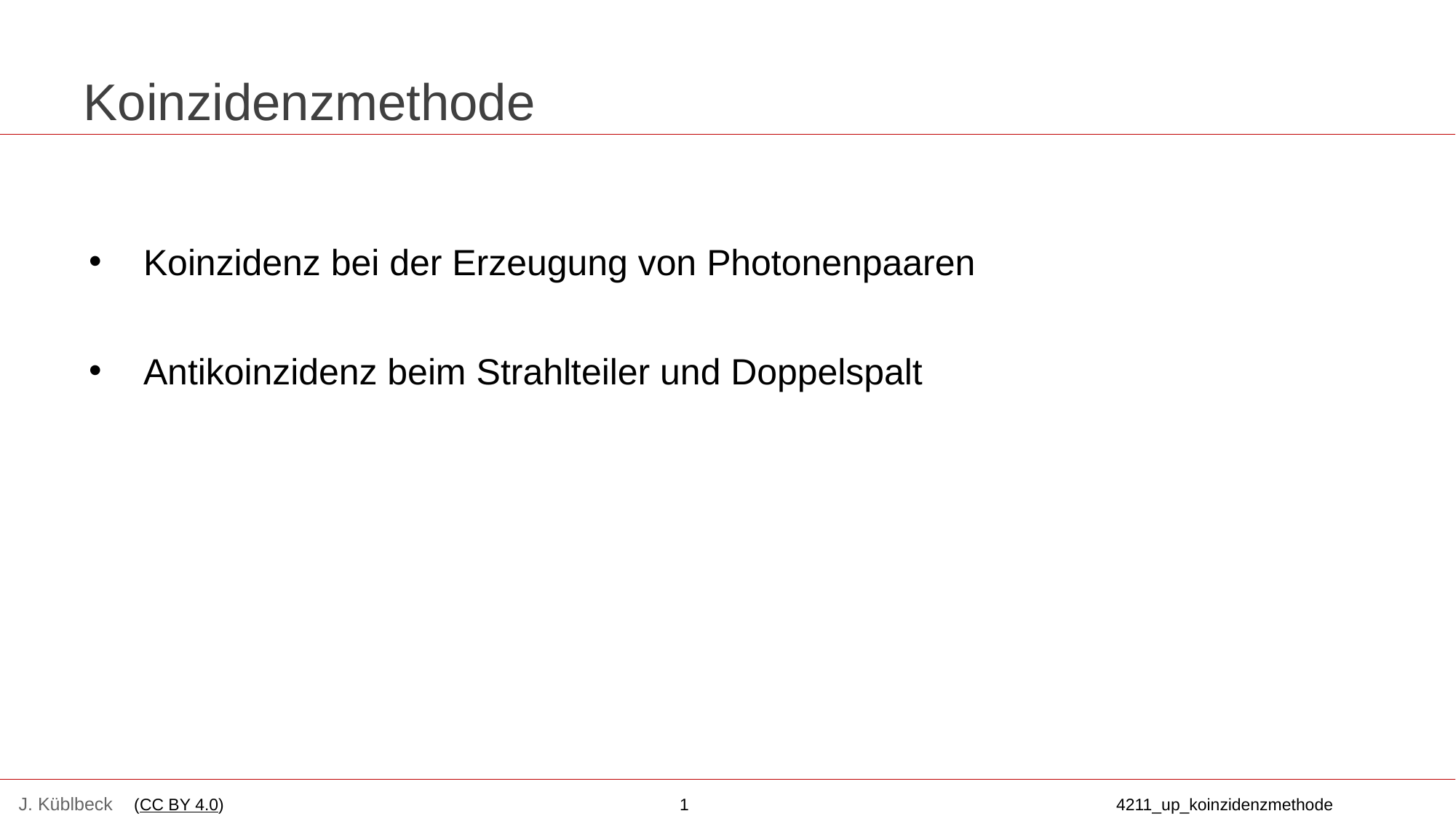

# Koinzidenzmethode
Koinzidenz bei der Erzeugung von Photonenpaaren
Antikoinzidenz beim Strahlteiler und Doppelspalt